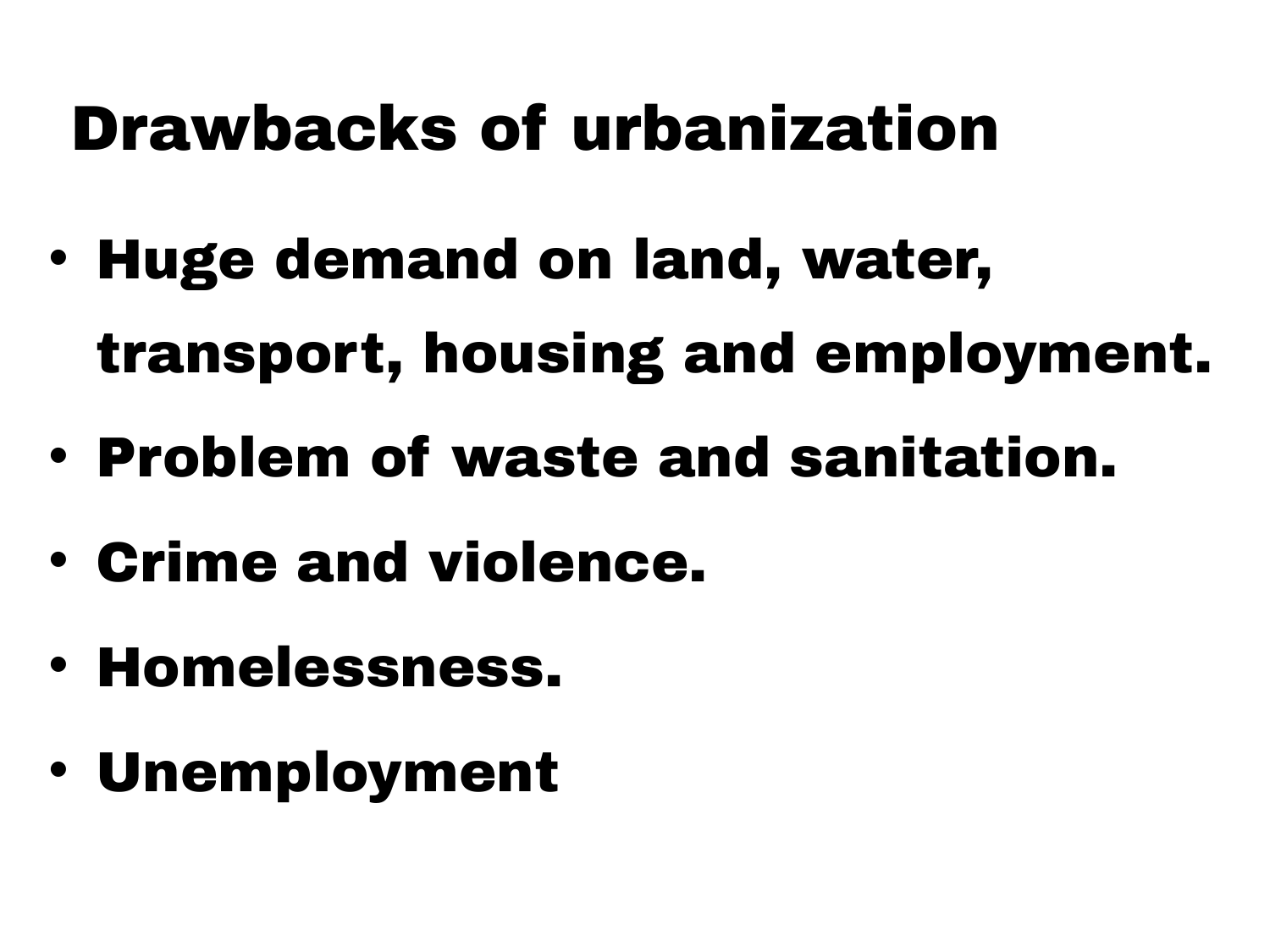

Drawbacks of urbanization
Huge demand on land, water, transport, housing and employment.
Problem of waste and sanitation.
Crime and violence.
Homelessness.
Unemployment